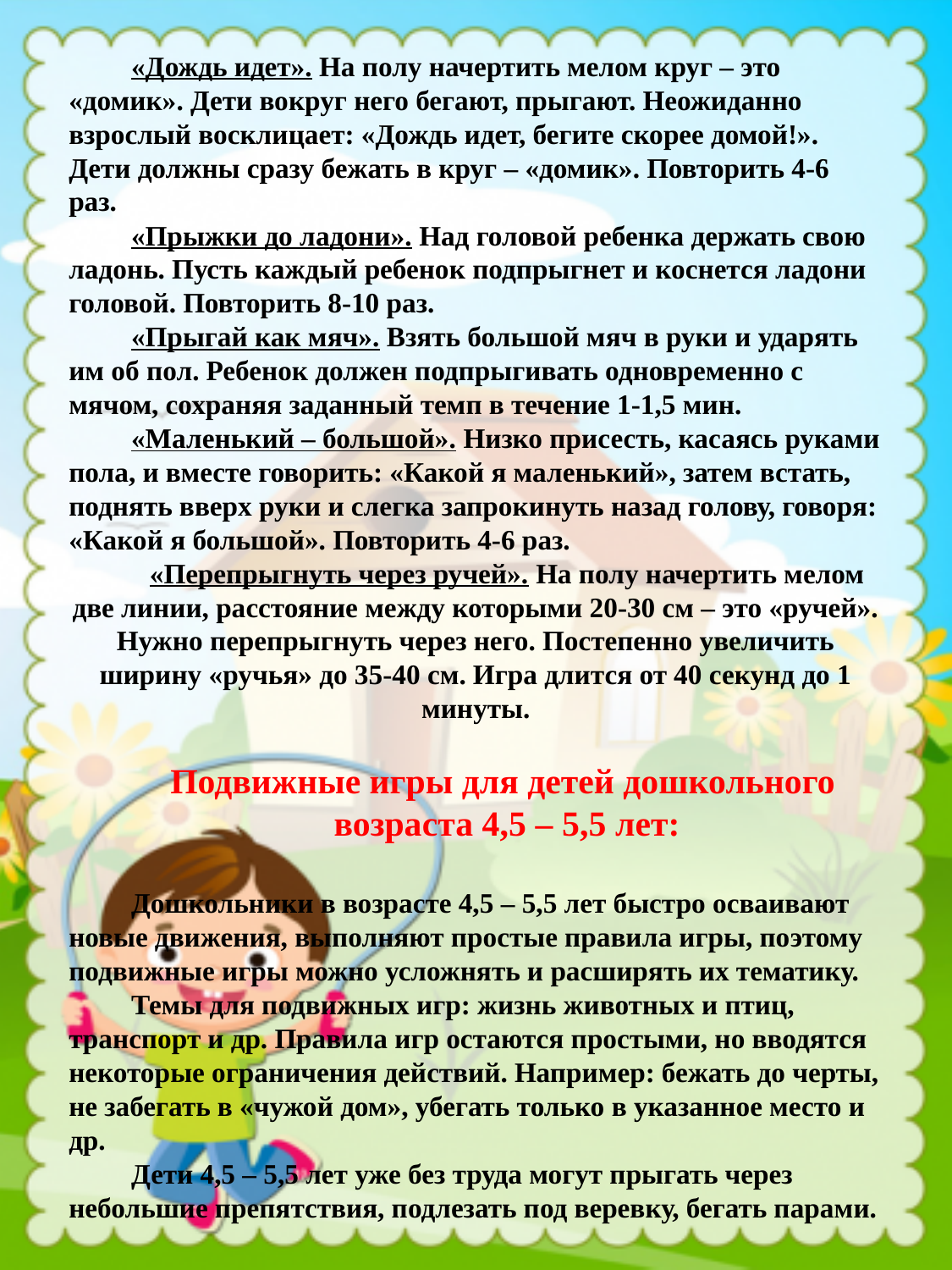

«Дождь идет». На полу начертить мелом круг – это «домик». Дети вокруг него бегают, прыгают. Неожиданно взрослый восклицает: «Дождь идет, бегите скорее домой!». Дети должны сразу бежать в круг – «домик». Повторить 4-6 раз.
«Прыжки до ладони». Над головой ребенка держать свою ладонь. Пусть каждый ребенок подпрыгнет и коснется ладони головой. Повторить 8-10 раз.
«Прыгай как мяч». Взять большой мяч в руки и ударять им об пол. Ребенок должен подпрыгивать одновременно с мячом, сохраняя заданный темп в течение 1-1,5 мин.
«Маленький – большой». Низко присесть, касаясь руками пола, и вместе говорить: «Какой я маленький», затем встать, поднять вверх руки и слегка запрокинуть назад голову, говоря: «Какой я большой». Повторить 4-6 раз.
«Перепрыгнуть через ручей». На полу начертить мелом две линии, расстояние между которыми 20-30 см – это «ручей». Нужно перепрыгнуть через него. Постепенно увеличить ширину «ручья» до 35-40 см. Игра длится от 40 секунд до 1 минуты.

Подвижные игры для детей дошкольного
возраста 4,5 – 5,5 лет:

Дошкольники в возрасте 4,5 – 5,5 лет быстро осваивают новые движения, выполняют простые правила игры, поэтому подвижные игры можно усложнять и расширять их тематику.
Темы для подвижных игр: жизнь животных и птиц, транспорт и др. Правила игр остаются простыми, но вводятся некоторые ограничения действий. Например: бежать до черты, не забегать в «чужой дом», убегать только в указанное место и др.
Дети 4,5 – 5,5 лет уже без труда могут прыгать через небольшие препятствия, подлезать под веревку, бегать парами.